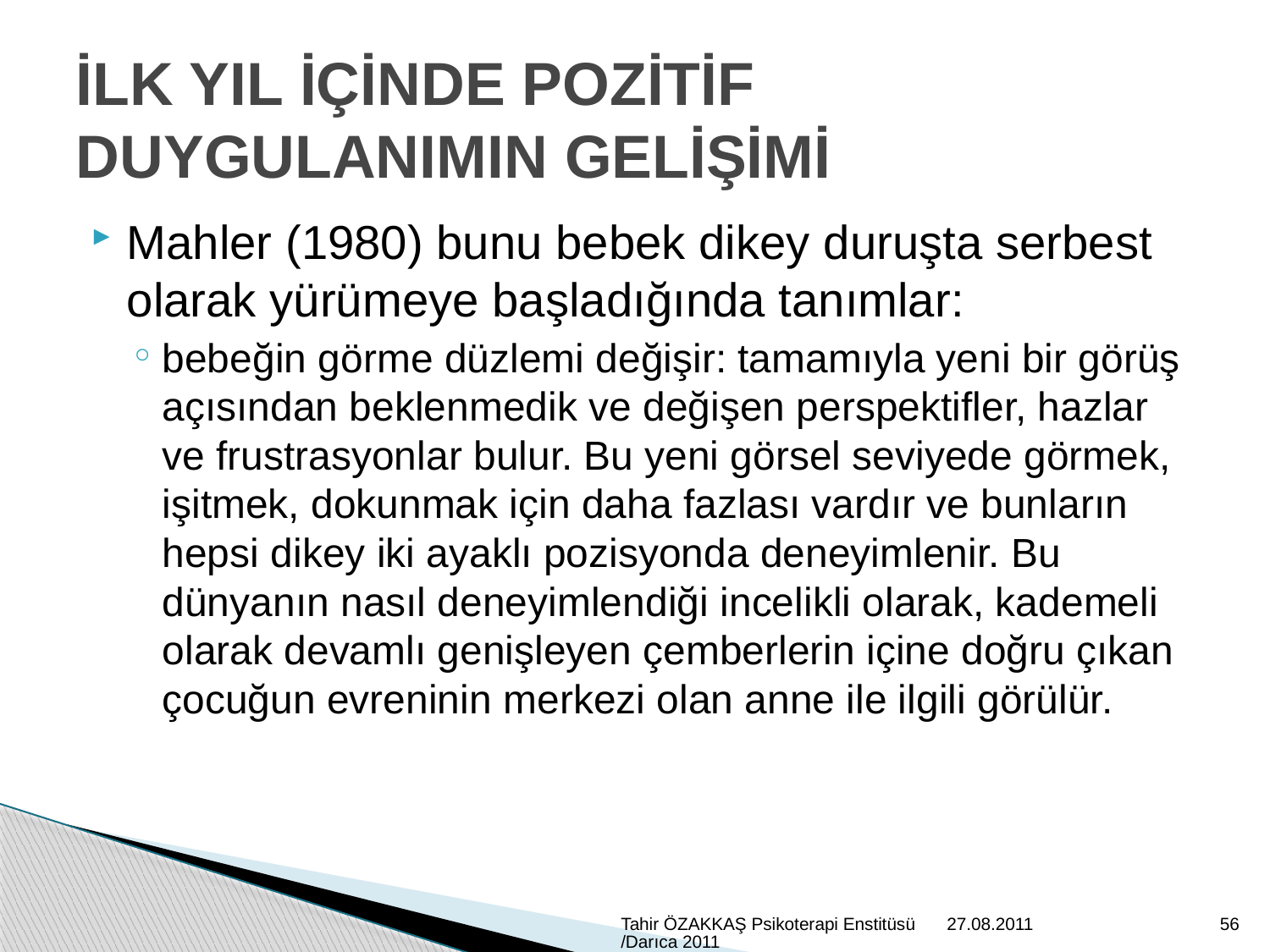

# İLK YIL İÇİNDE POZİTİF DUYGULANIMIN GELİŞİMİ
Mahler (1980) bunu bebek dikey duruşta serbest olarak yürümeye başladığında tanımlar:
bebeğin görme düzlemi değişir: tamamıyla yeni bir görüş açısından beklenmedik ve değişen perspektifler, hazlar ve frustrasyonlar bulur. Bu yeni görsel seviyede görmek, işitmek, dokunmak için daha fazlası vardır ve bunların hepsi dikey iki ayaklı pozisyonda deneyimlenir. Bu dünyanın nasıl deneyimlendiği incelikli olarak, kademeli olarak devamlı genişleyen çemberlerin içine doğru çıkan çocuğun evreninin merkezi olan anne ile ilgili görülür.
Tahir ÖZAKKAŞ Psikoterapi Enstitüsü /Darıca 2011
27.08.2011
56